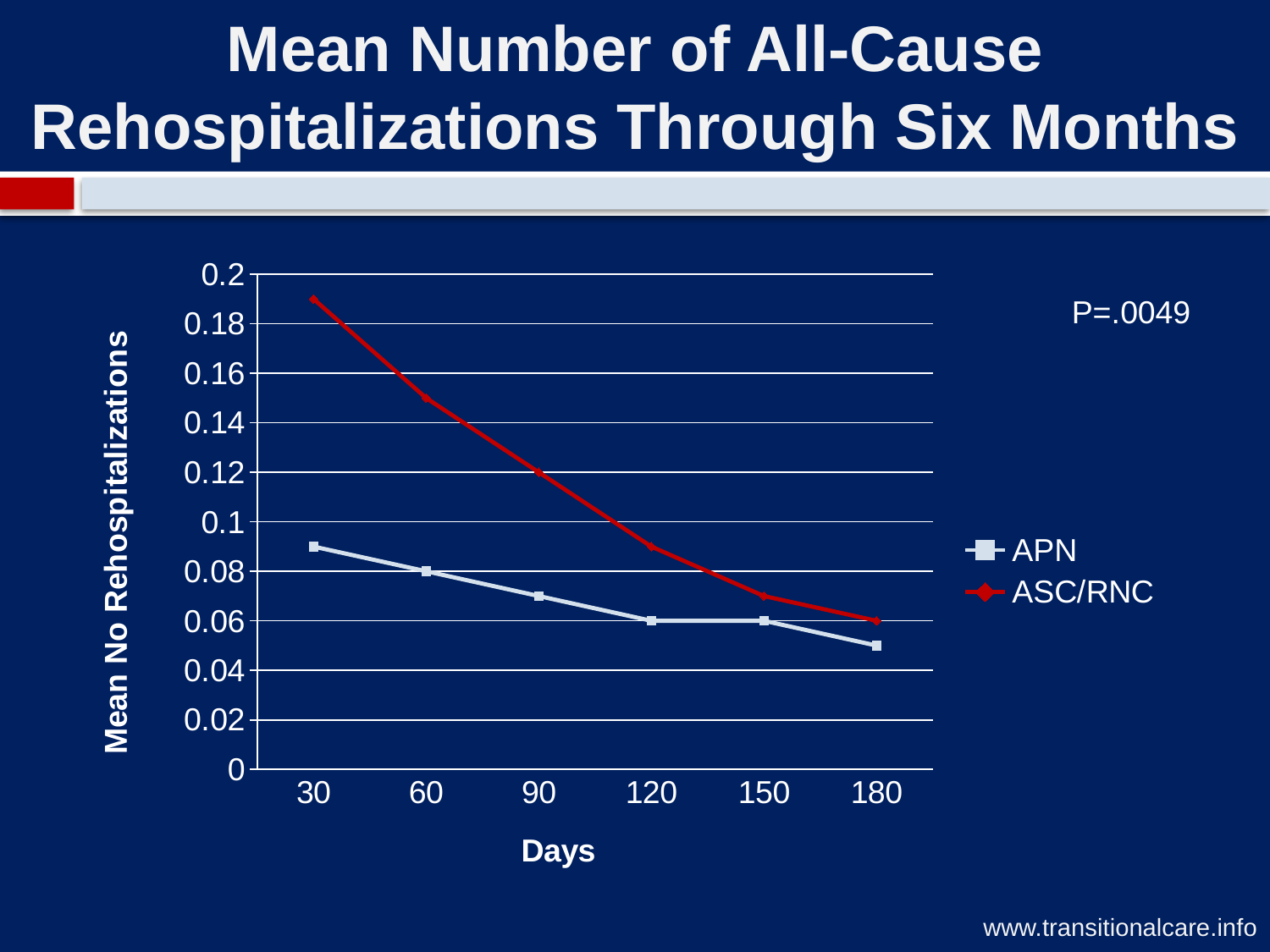

# Mean Number of All-Cause Rehospitalizations Through Six Months

### Chart

| Category | APN | ASC/RNC |
|---|---|---|
| 30.0 | 0.09 | 0.19 |
| 60.0 | 0.0800000000000002 | 0.15 |
| 90.0 | 0.07 | 0.12 |
| 120.0 | 0.0600000000000001 | 0.09 |
| 150.0 | 0.0600000000000001 | 0.07 |
| 180.0 | 0.0500000000000001 | 0.0600000000000001 |
P=.0049
www.transitionalcare.info